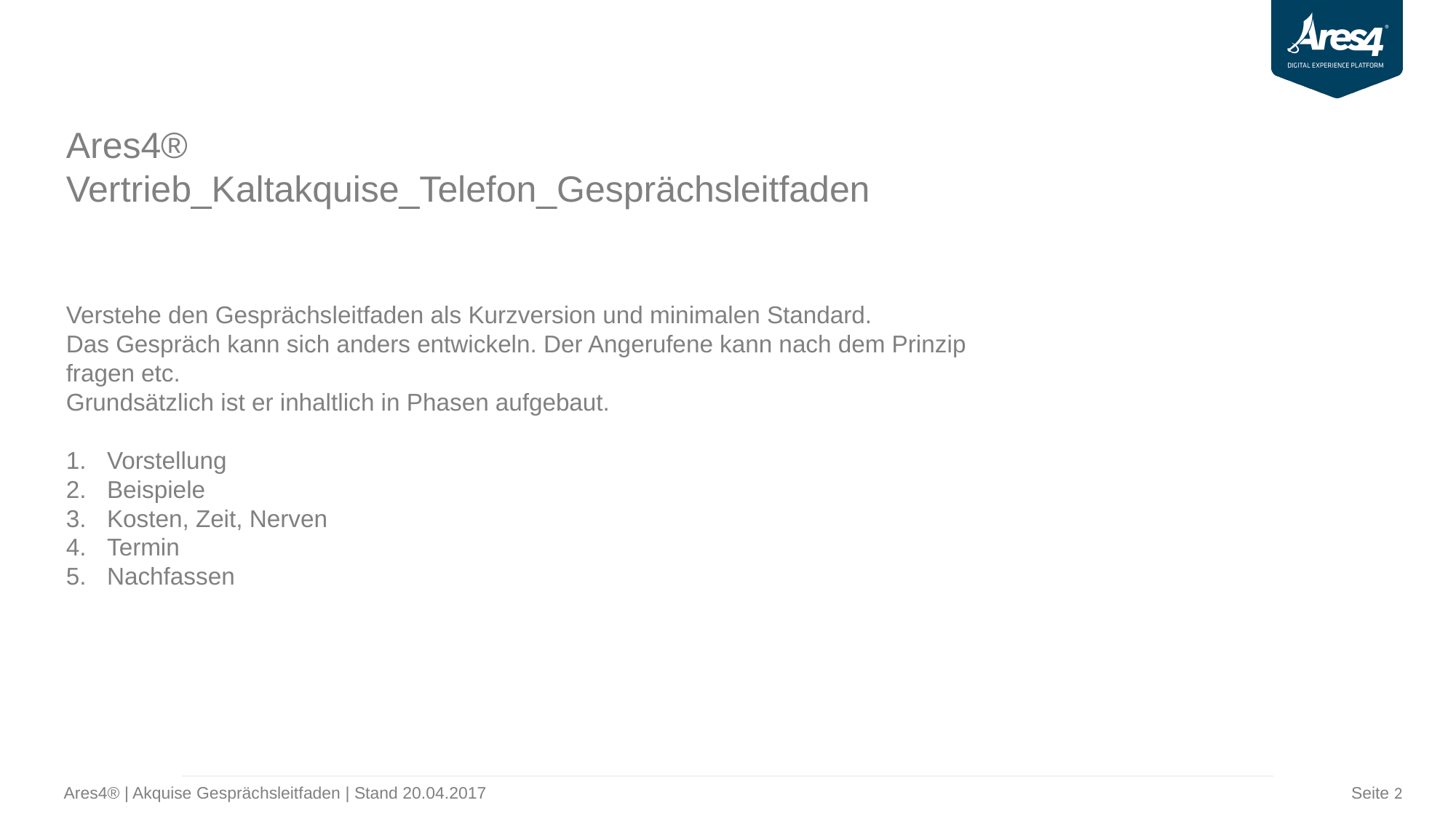

Ares4®
Vertrieb_Kaltakquise_Telefon_Gesprächsleitfaden
Verstehe den Gesprächsleitfaden als Kurzversion und minimalen Standard.
Das Gespräch kann sich anders entwickeln. Der Angerufene kann nach dem Prinzip fragen etc.
Grundsätzlich ist er inhaltlich in Phasen aufgebaut.

Vorstellung
Beispiele
Kosten, Zeit, Nerven
Termin
Nachfassen